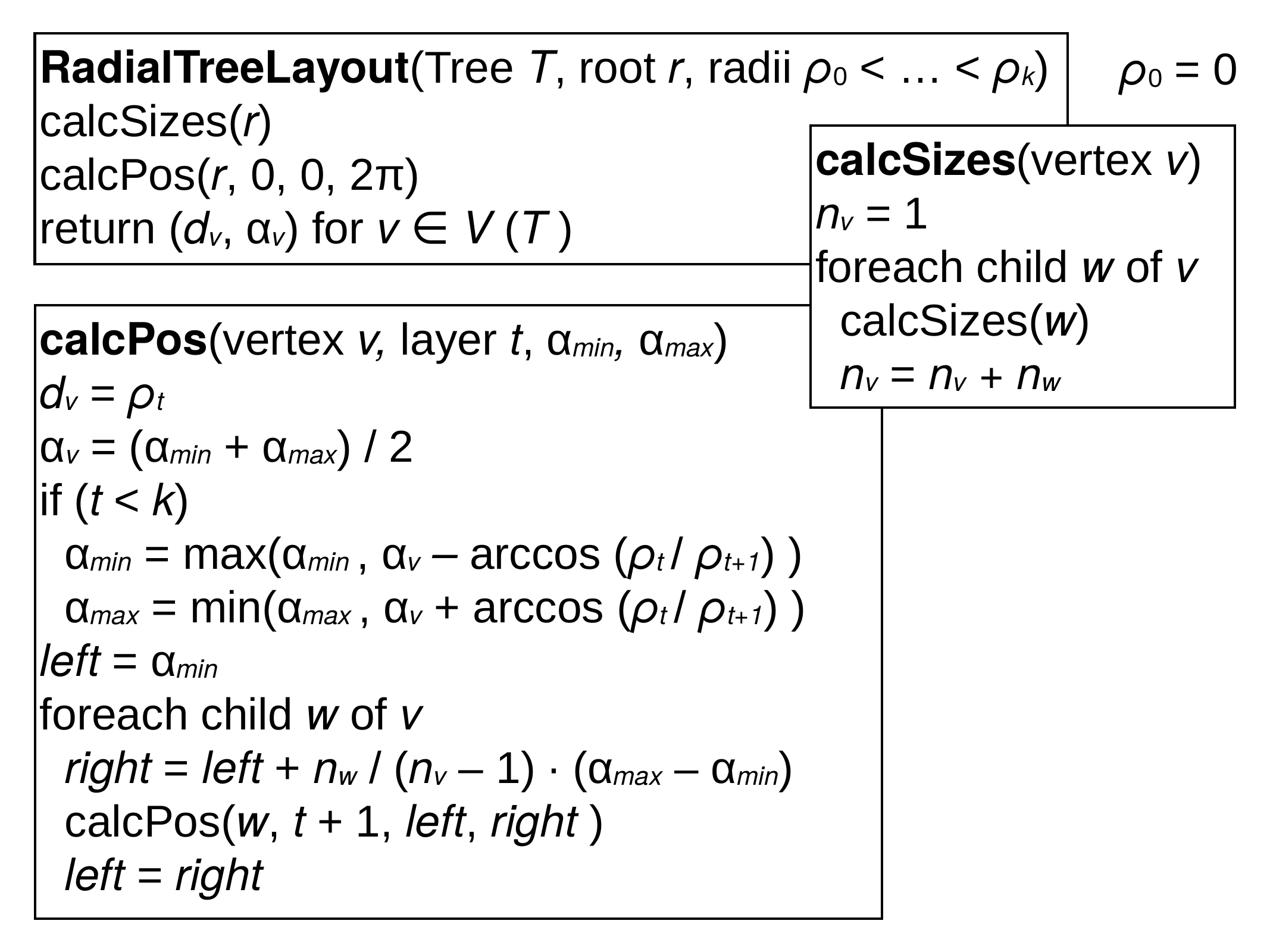

RadialTreeLayout(Tree T, root r, radii ρ0 < … < ρk)
calcSizes(r)
calcPos(r, 0, 0, 2π)
return (dv, αv) for v ∈ V (T )
ρ0 = 0
calcSizes(vertex v)
nv = 1
foreach child w of v
  calcSizes(w)
  nv = nv + nw
calcPos(vertex v, layer t, αmin, αmax)
dv = ρt
αv = (αmin + αmax) / 2
if (t < k)
  αmin = max(αmin , αv – arccos (ρt / ρt+1) )
  αmax = min(αmax , αv + arccos (ρt / ρt+1) )
left = αmin
foreach child w of v
  right = left + nw / (nv – 1) ∙ (αmax – αmin)
  calcPos(w, t + 1, left, right )
  left = right